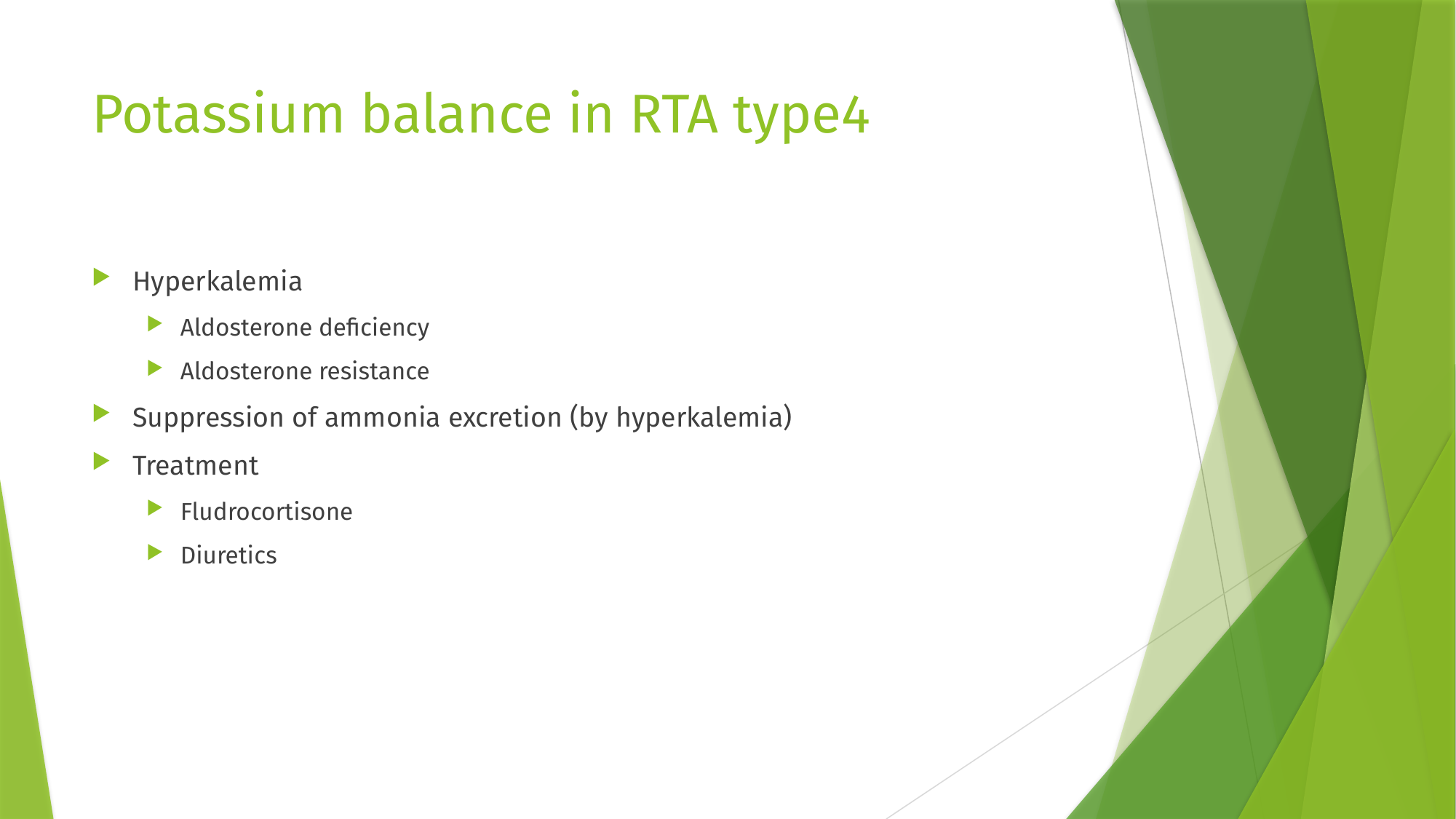

# Potassium balance in RTA type4
Hyperkalemia
Aldosterone deficiency
Aldosterone resistance
Suppression of ammonia excretion (by hyperkalemia)
Treatment
Fludrocortisone
Diuretics